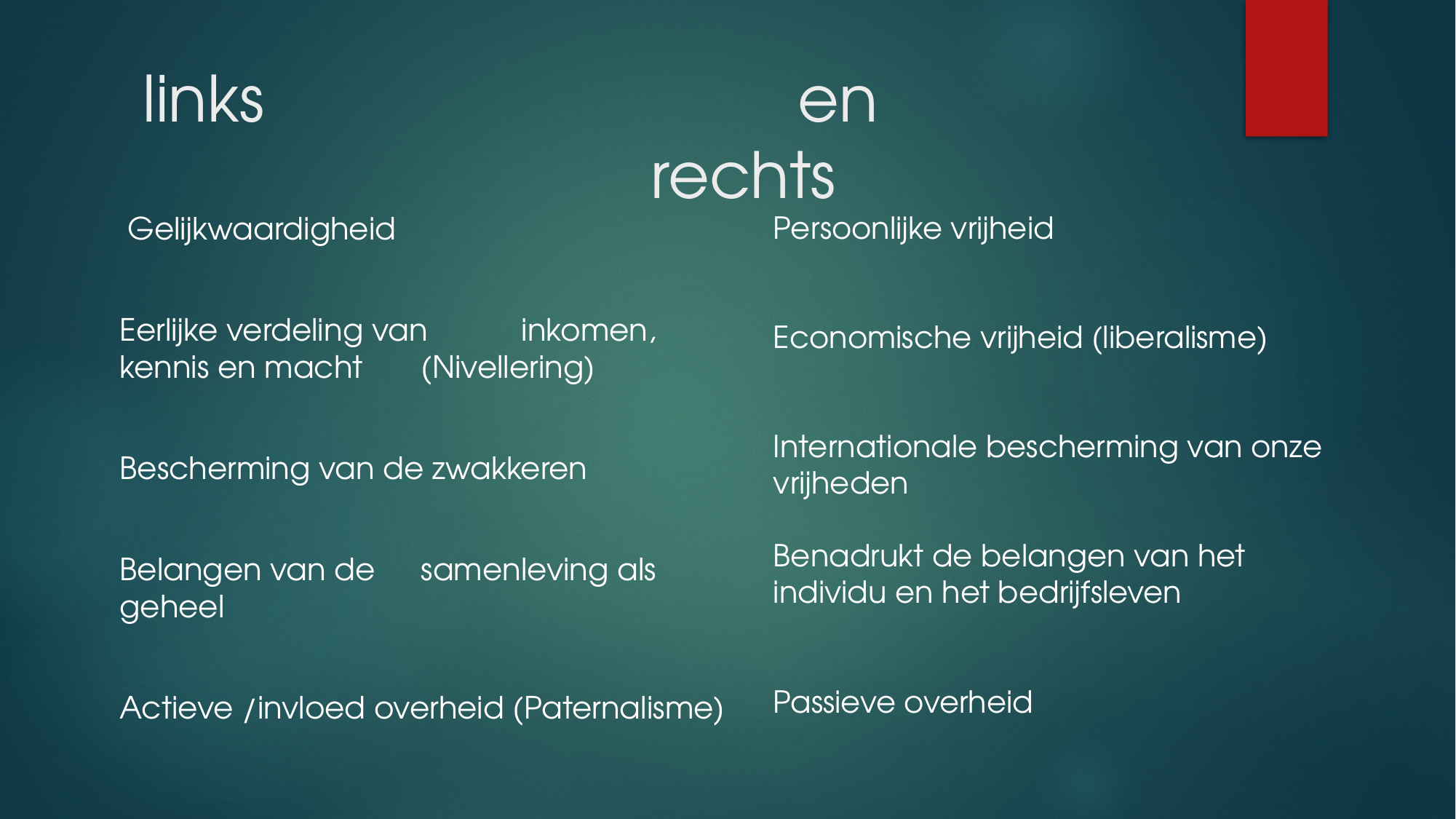

# links 					en 					rechts
 Gelijkwaardigheid

Eerlijke verdeling van 	inkomen, kennis en macht 	(Nivellering)

Bescherming van de zwakkeren

Belangen van de	samenleving als geheel

Actieve /invloed overheid (Paternalisme)

Persoonlijke vrijheid

Economische vrijheid (liberalisme)

Internationale bescherming van onze vrijheden

Benadrukt de belangen van het individu en het bedrijfsleven

Passieve overheid